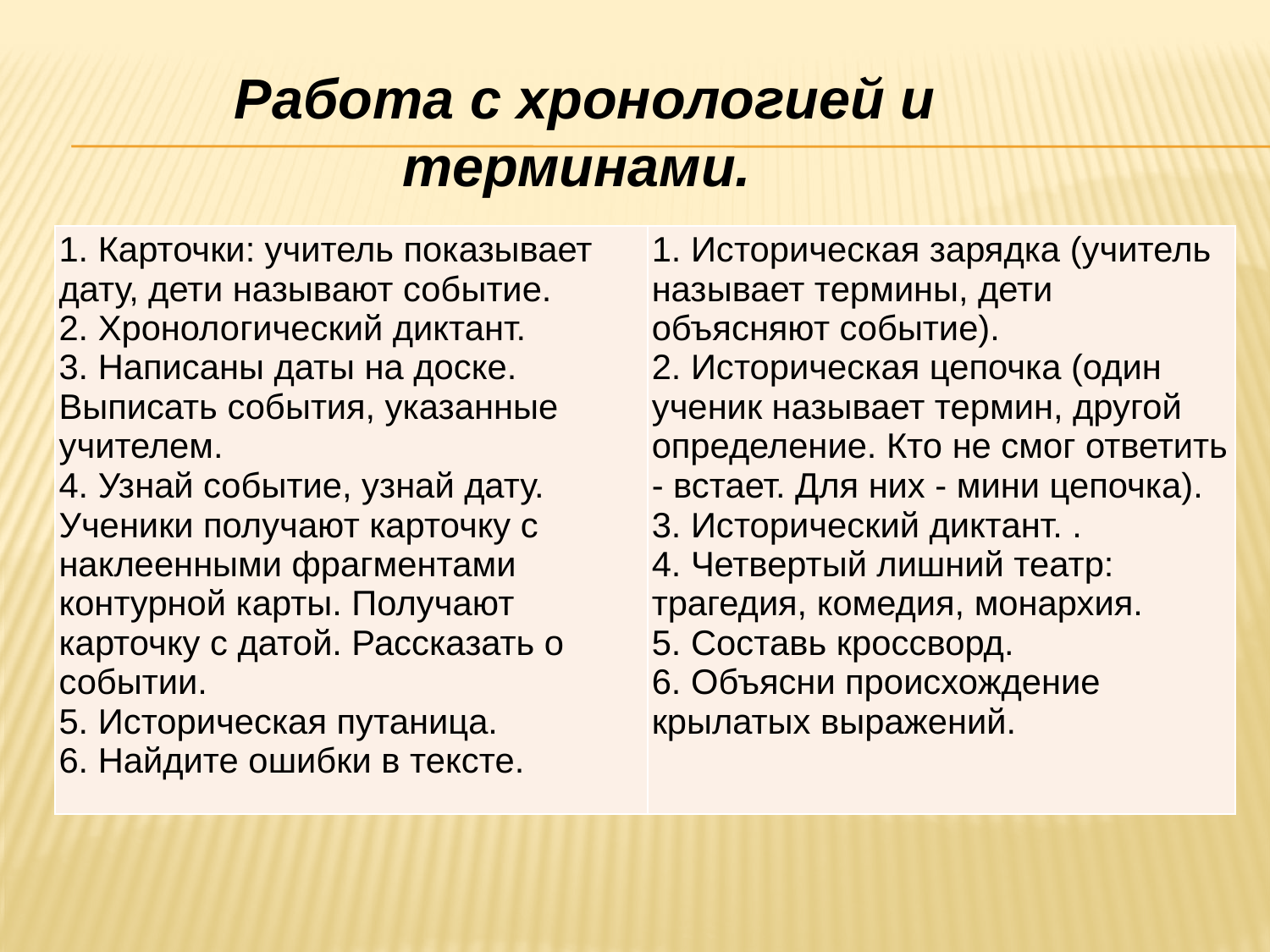

Работа с хронологией и терминами.
| 1. Карточки: учитель показывает дату, дети называют событие. 2. Хронологический диктант. 3. Написаны даты на доске. Выписать события, указанные учителем. 4. Узнай событие, узнай дату. Ученики получают карточку с наклеенными фрагментами контурной карты. Получают карточку с датой. Рассказать о событии. 5. Историческая путаница. 6. Найдите ошибки в тексте. | 1. Историческая зарядка (учитель называет термины, дети объясняют событие). 2. Историческая цепочка (один ученик называет термин, другой определение. Кто не смог ответить - встает. Для них - мини цепочка). 3. Исторический диктант. . 4. Четвертый лишний театр: трагедия, комедия, монархия. 5. Составь кроссворд. 6. Объясни происхождение крылатых выражений. |
| --- | --- |